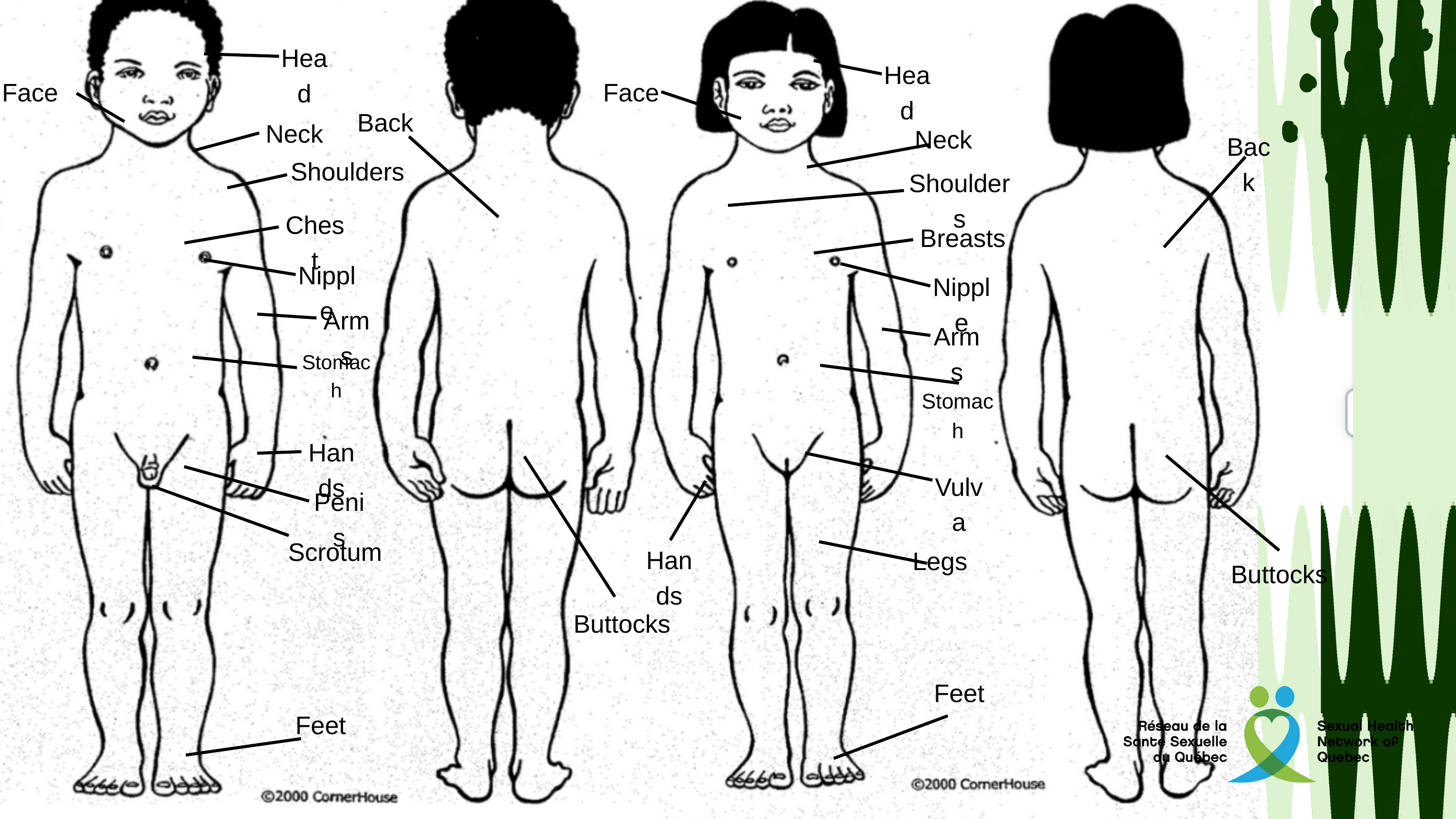

Head
Head

Face
Face

Back
Neck
Neck
Back

Shoulders

Shoulders

Chest
Breasts

Nipple

Nipple
Arms

Arms

Stomach

Stomach
Hands

Vulva

Penis

Scrotum
Hands
Legs

Buttocks
Buttocks
Feet

Feet